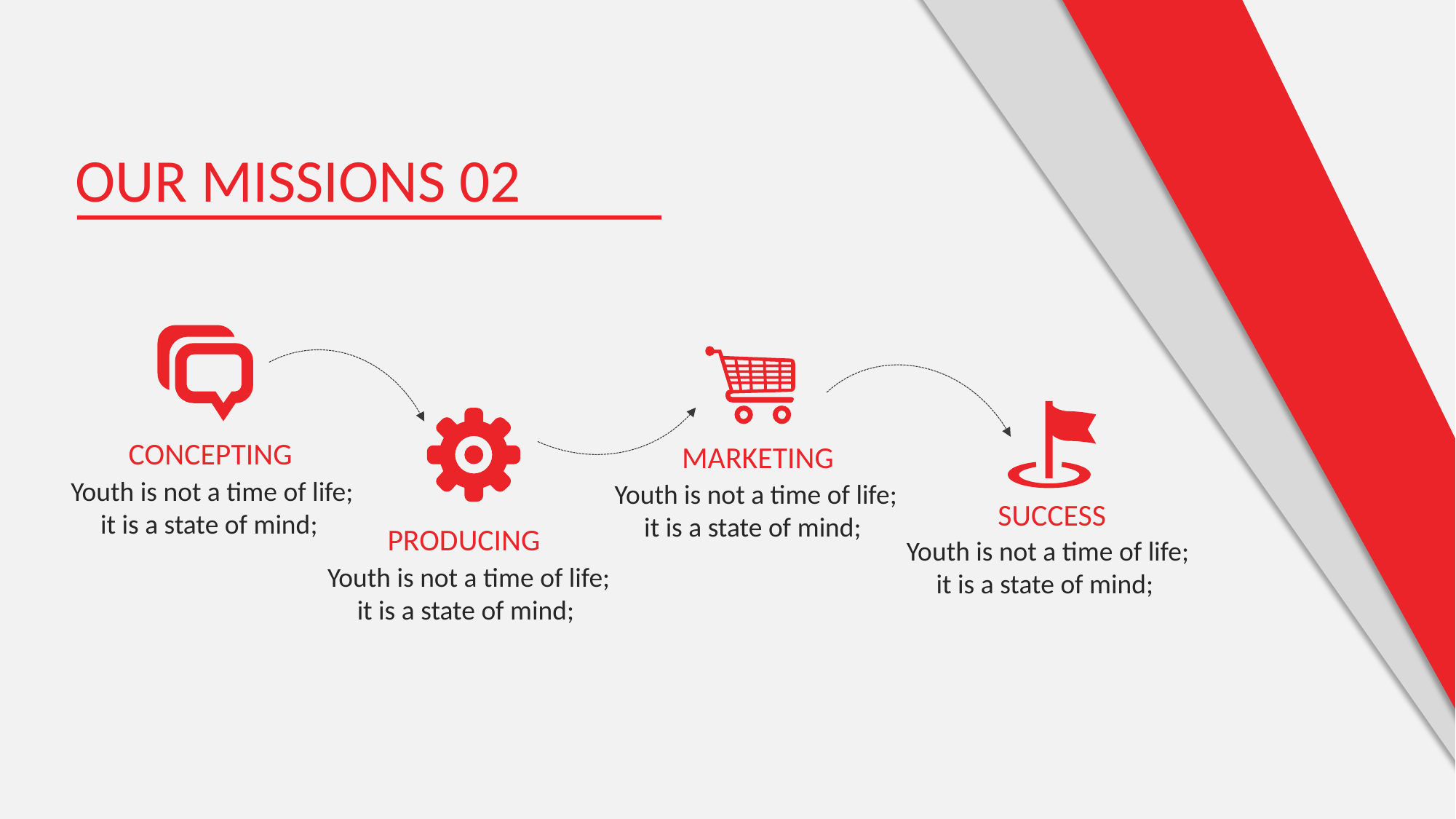

OUR MISSIONS 02

CONCEPTING
Youth is not a time of life; it is a state of mind;
MARKETING
Youth is not a time of life; it is a state of mind;
SUCCESS
Youth is not a time of life; it is a state of mind;
PRODUCING
Youth is not a time of life; it is a state of mind;